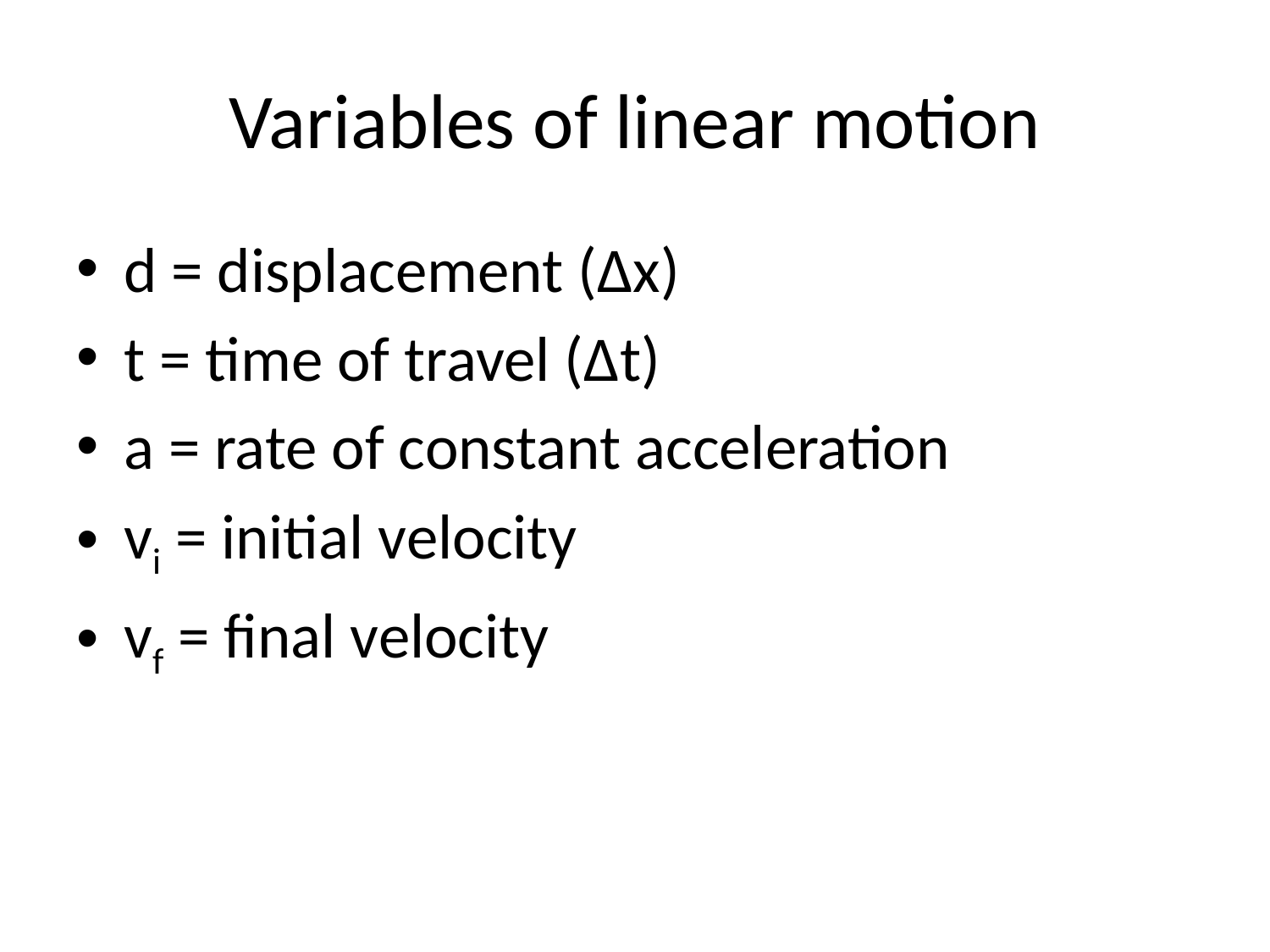

# Variables of linear motion
d = displacement (Δx)
t = time of travel (Δt)
a = rate of constant acceleration
vi = initial velocity
vf = final velocity